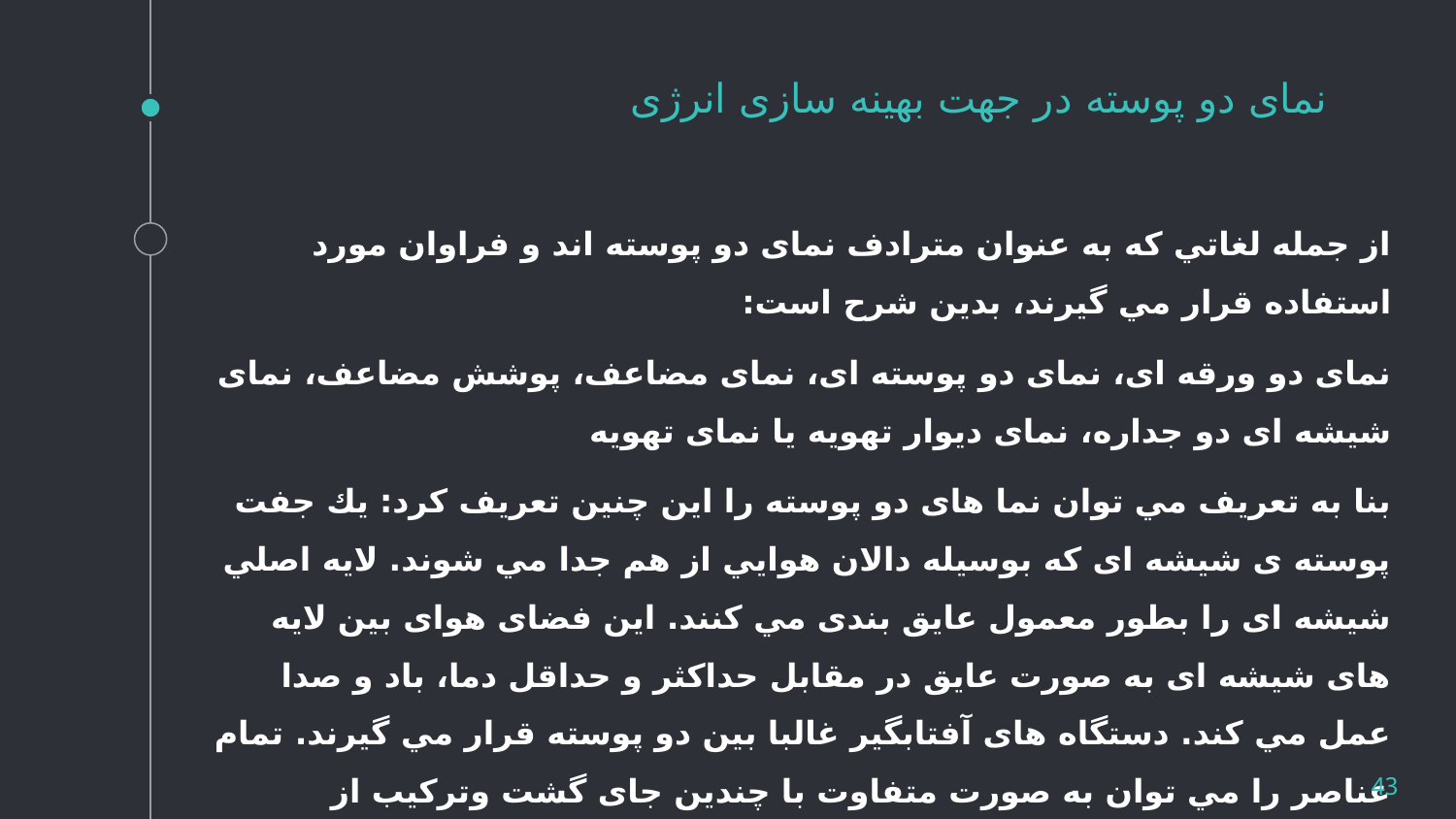

# نمای دو پوسته در جهت بهینه سازی انرژی
از جمله لغاتي كه به عنوان مترادف نمای دو پوسته اند و فراوان مورد استفاده قرار مي گيرند، بدين شرح است:
نمای دو ورقه ای، نمای دو پوسته ای، نمای مضاعف، پوشش مضاعف، نمای شيشه ای دو جداره، نمای ديوار تهويه يا نمای تهويه
بنا به تعريف مي توان نما های دو پوسته را اين چنين تعريف كرد: يك جفت پوسته ی شيشه ای كه بوسيله دالان هوايي از هم جدا مي شوند. لايه اصلي شيشه ای را بطور معمول عايق بندی مي كنند. اين فضای هوای بين لايه های شيشه ای به صورت عايق در مقابل حداكثر و حداقل دما، باد و صدا عمل مي كند. دستگاه های آفتابگير غالبا بين دو پوسته قرار مي گيرند. تمام عناصر را مي توان به صورت متفاوت با چندين جای گشت وتركيب از غشاهای توپر و شفاف، مرتب ومنظم كرد .

43